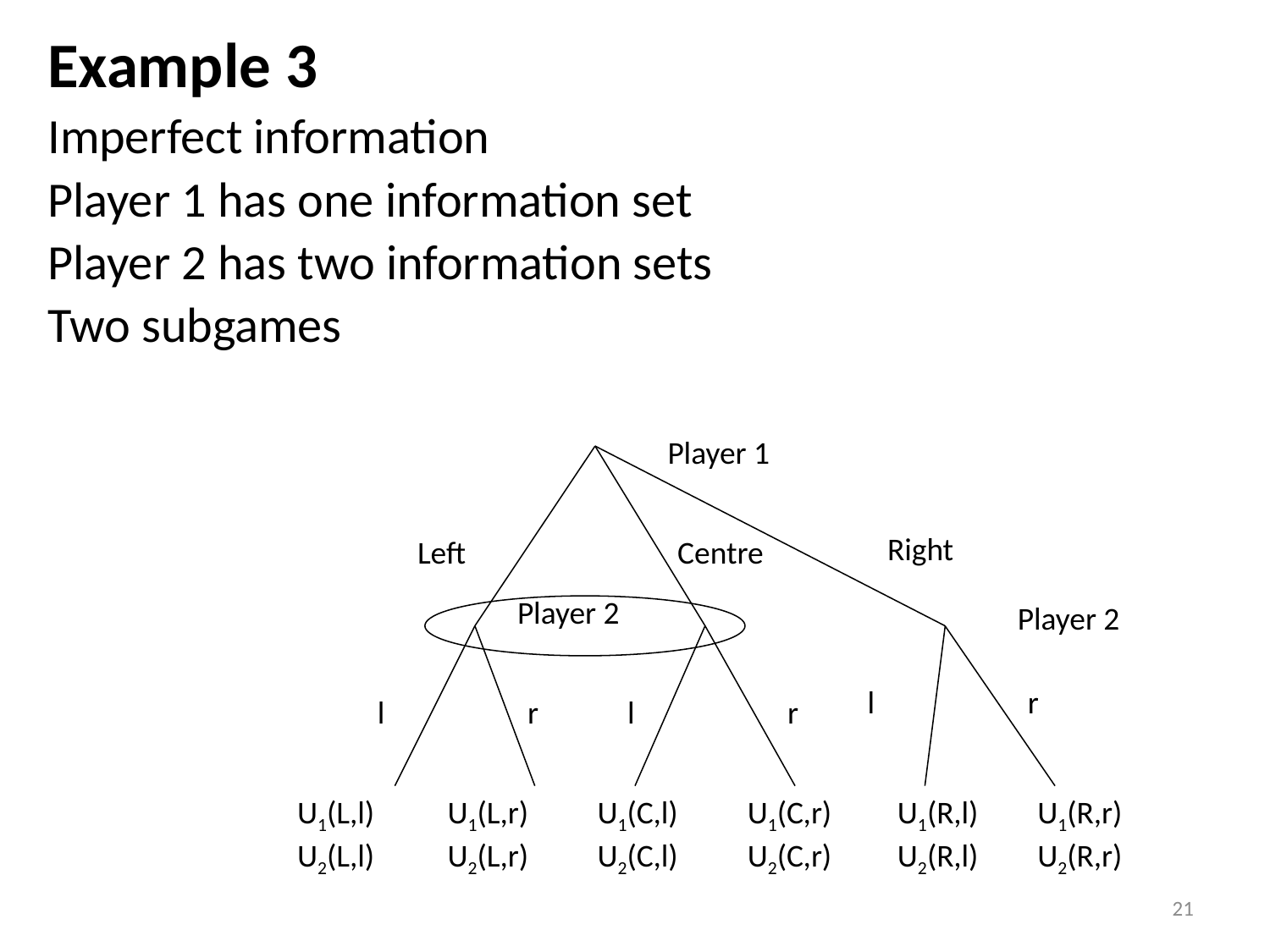

Example 3
Imperfect information
Player 1 has one information set
Player 2 has two information sets
Two subgames
Player 1

Right
Left
Centre
Player 2
Player 2

l
r
l
r
l
r
U1(L,l)
U2(L,l)
U1(L,r)
U2(L,r)
U1(C,l)
U2(C,l)
U1(C,r)
U2(C,r)
U1(R,l)
U2(R,l)
U1(R,r)
U2(R,r)
21